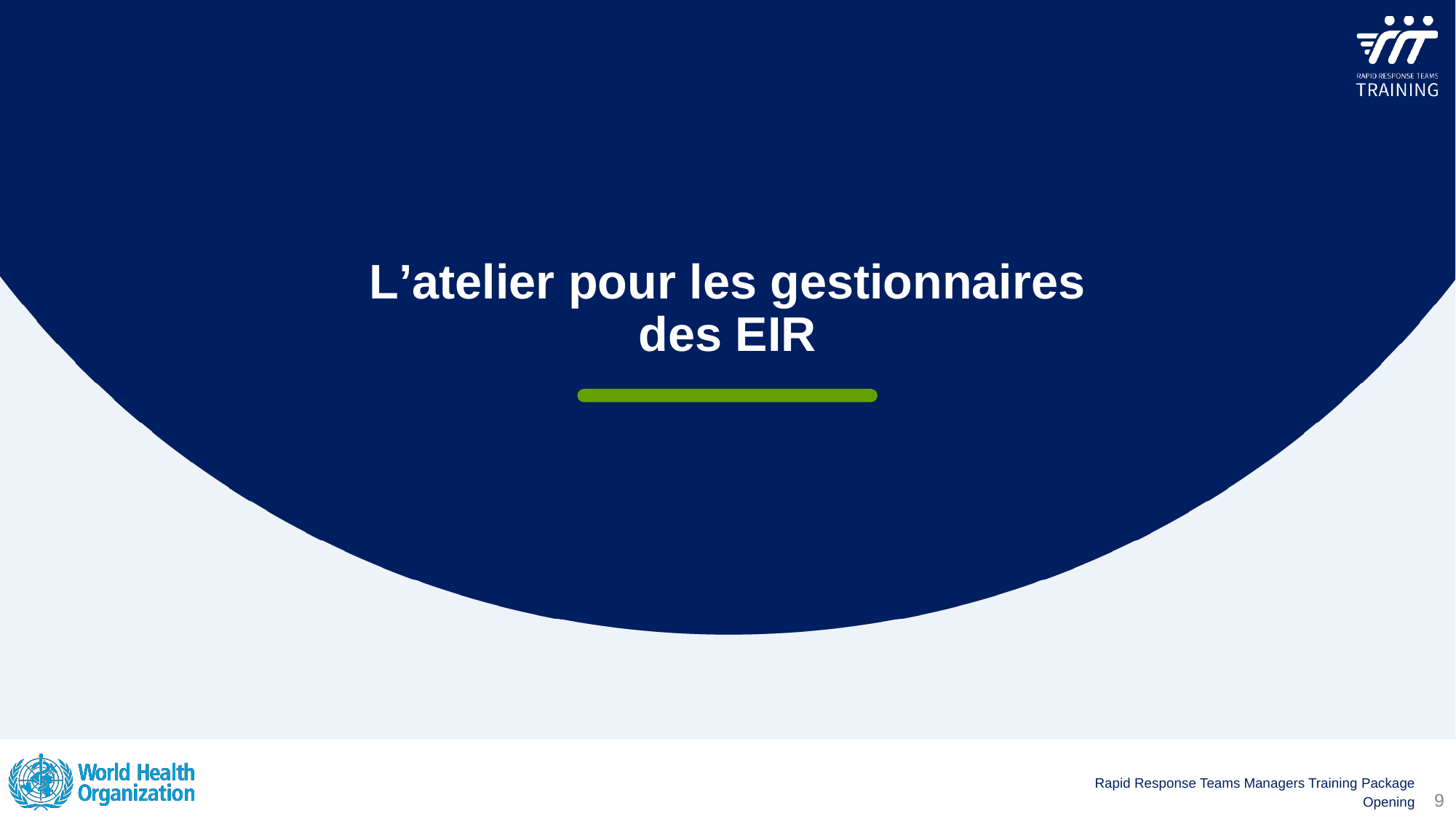

Lʼatelier pour les gestionnaires des EIR
9